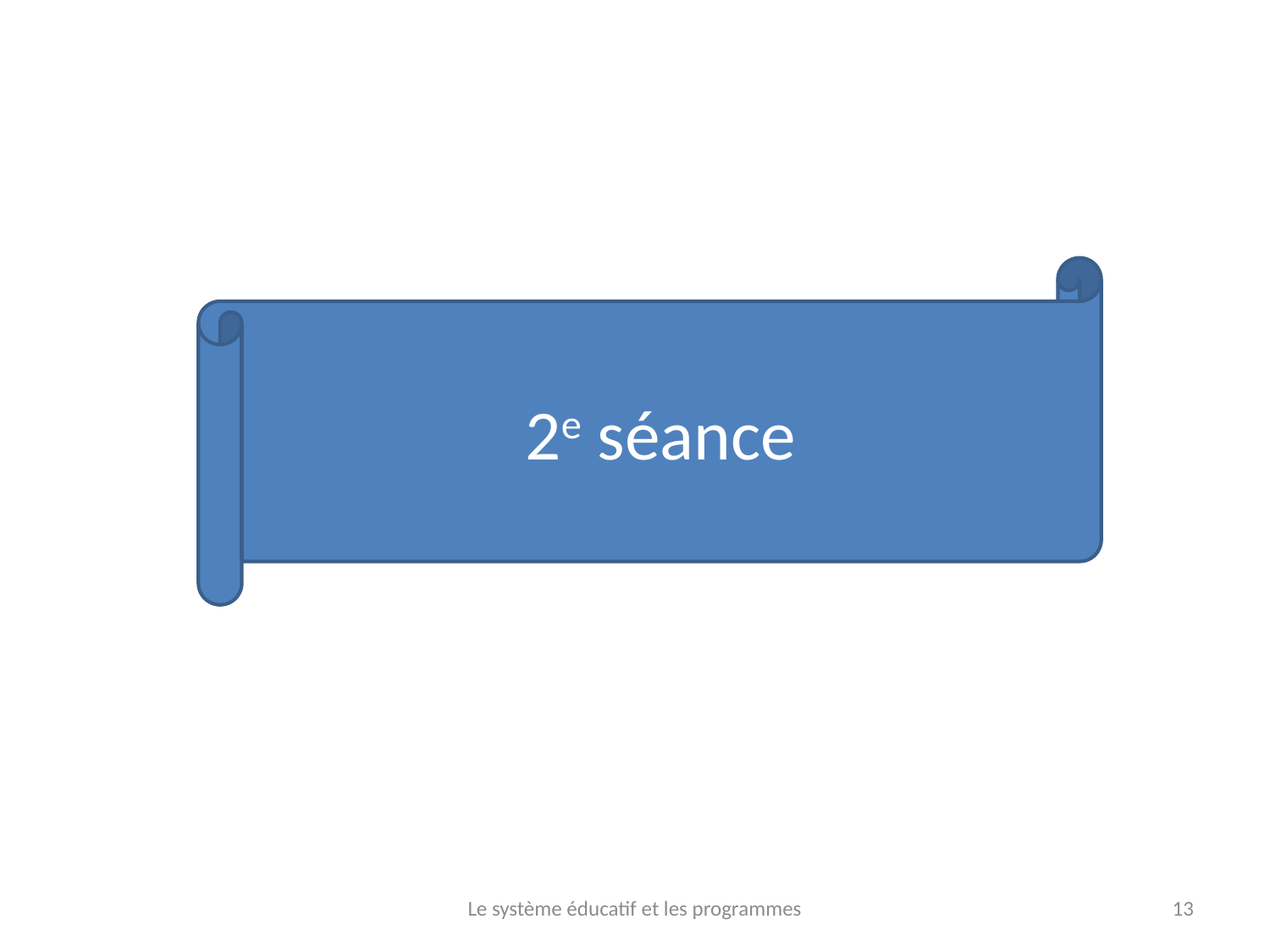

2e séance

Le système éducatif et les programmes
13